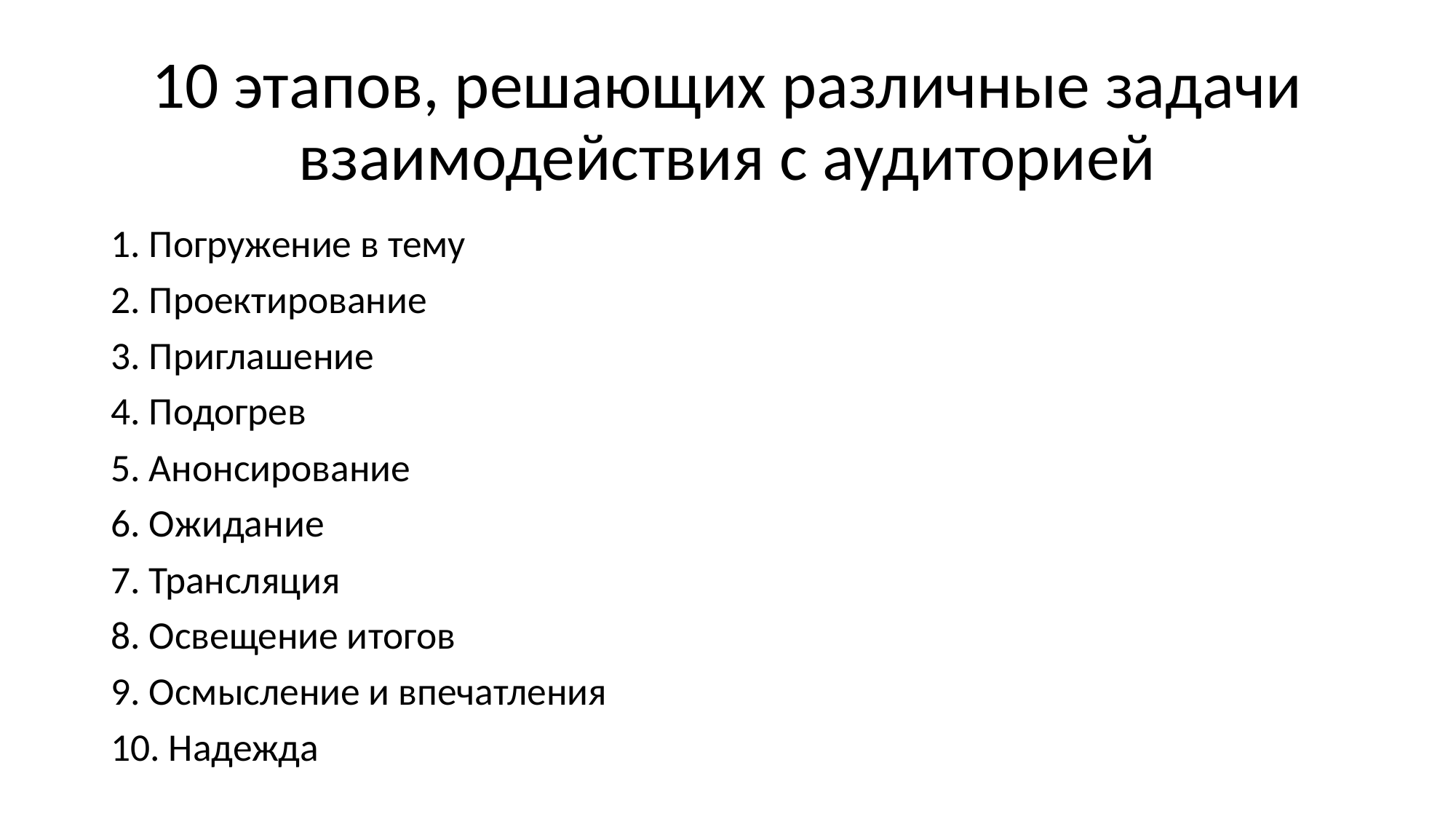

# 10 этапов, решающих различные задачи взаимодействия с аудиторией
1. Погружение в тему
2. Проектирование
3. Приглашение
4. Подогрев
5. Анонсирование
6. Ожидание
7. Трансляция
8. Освещение итогов
9. Осмысление и впечатления
10. Надежда